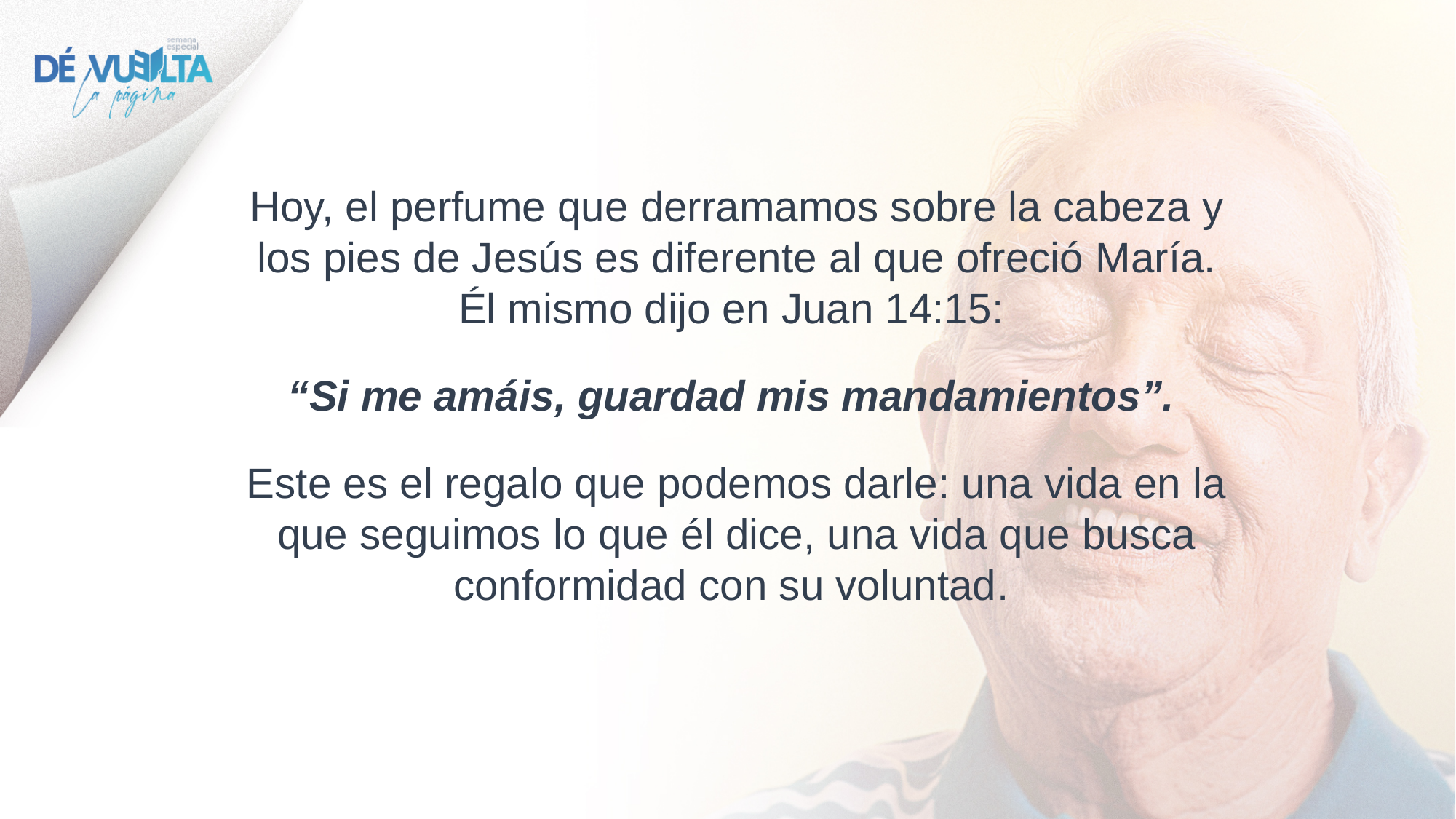

Hoy, el perfume que derramamos sobre la cabeza y los pies de Jesús es diferente al que ofreció María. Él mismo dijo en Juan 14:15:
“Si me amáis, guardad mis mandamientos”.
Este es el regalo que podemos darle: una vida en la que seguimos lo que él dice, una vida que busca conformidad con su voluntad.